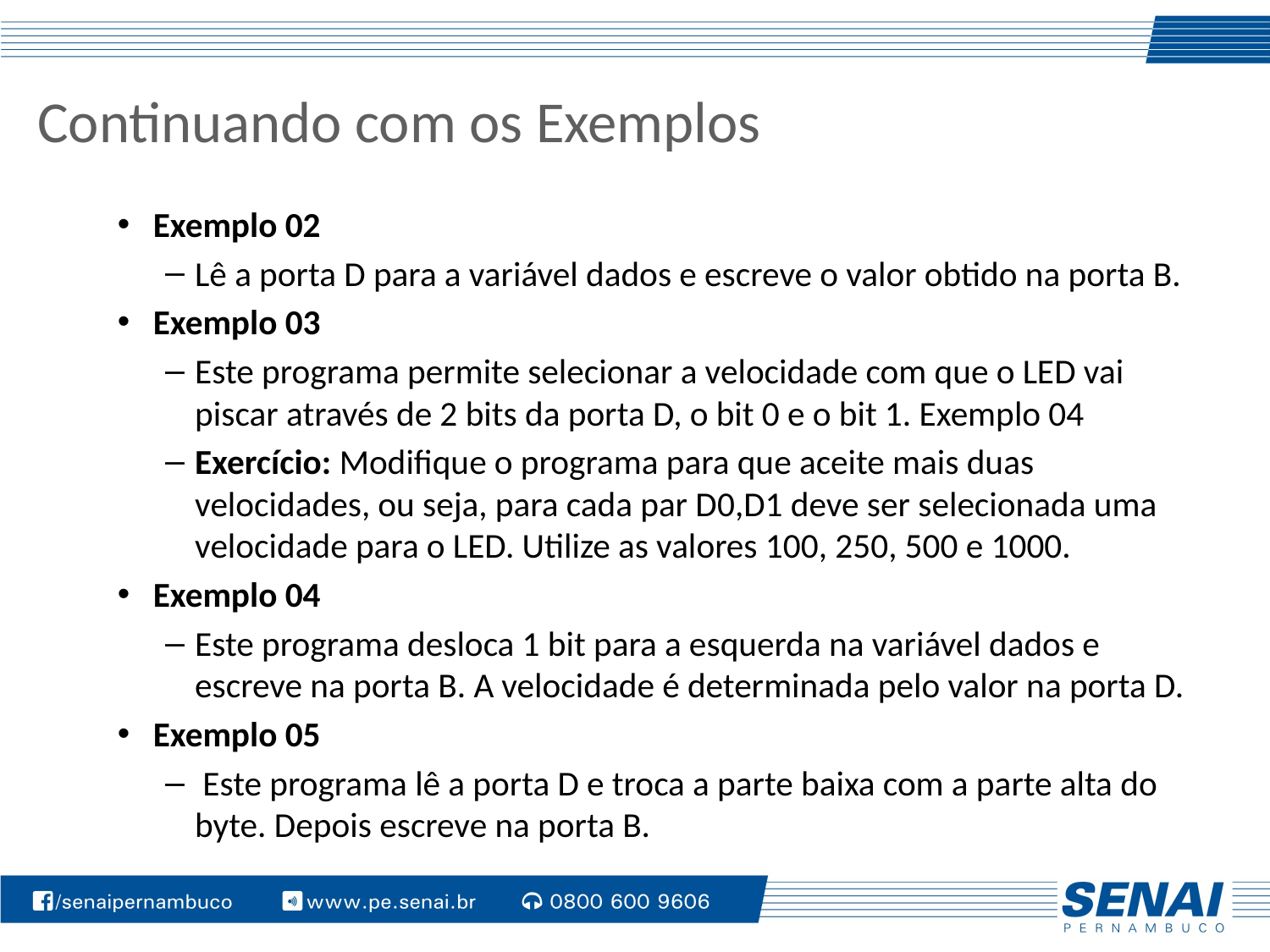

# Continuando com os Exemplos
Exemplo 02
Lê a porta D para a variável dados e escreve o valor obtido na porta B.
Exemplo 03
Este programa permite selecionar a velocidade com que o LED vai piscar através de 2 bits da porta D, o bit 0 e o bit 1. Exemplo 04
Exercício: Modifique o programa para que aceite mais duas velocidades, ou seja, para cada par D0,D1 deve ser selecionada uma velocidade para o LED. Utilize as valores 100, 250, 500 e 1000.
Exemplo 04
Este programa desloca 1 bit para a esquerda na variável dados e escreve na porta B. A velocidade é determinada pelo valor na porta D.
Exemplo 05
 Este programa lê a porta D e troca a parte baixa com a parte alta do byte. Depois escreve na porta B.